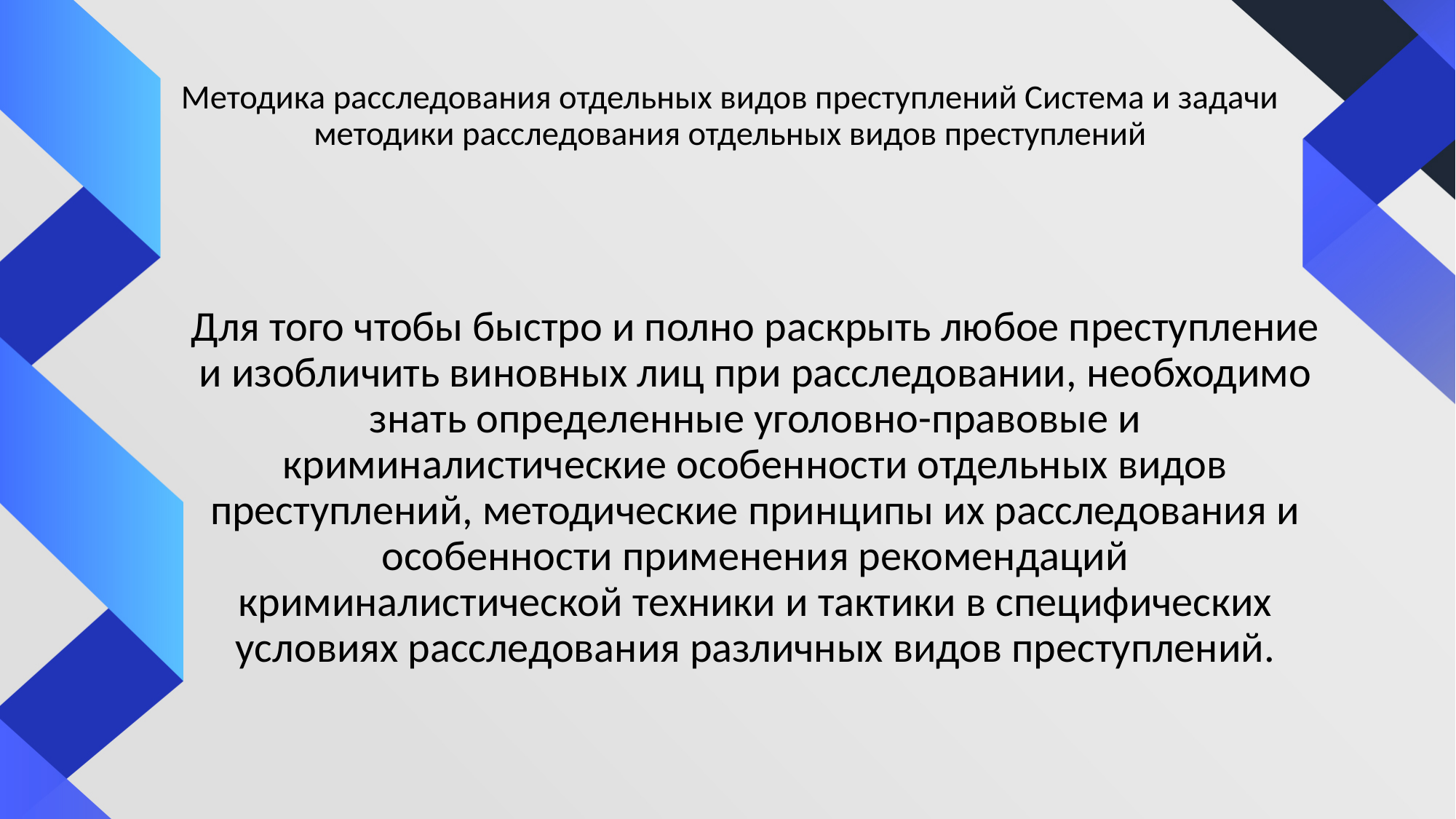

# Методика расследования отдельных видов преступлений Система и задачи методики расследования отдельных видов преступлений
Для того чтобы быстро и полно раскрыть любое преступление и изобличить виновных лиц при расследовании, необходимо знать определенные уголовно-правовые и криминалистические особенности отдельных видов преступлений, методические принципы их расследования и особенности применения рекомендаций криминалистической техники и тактики в специфических условиях расследования различных видов преступлений.